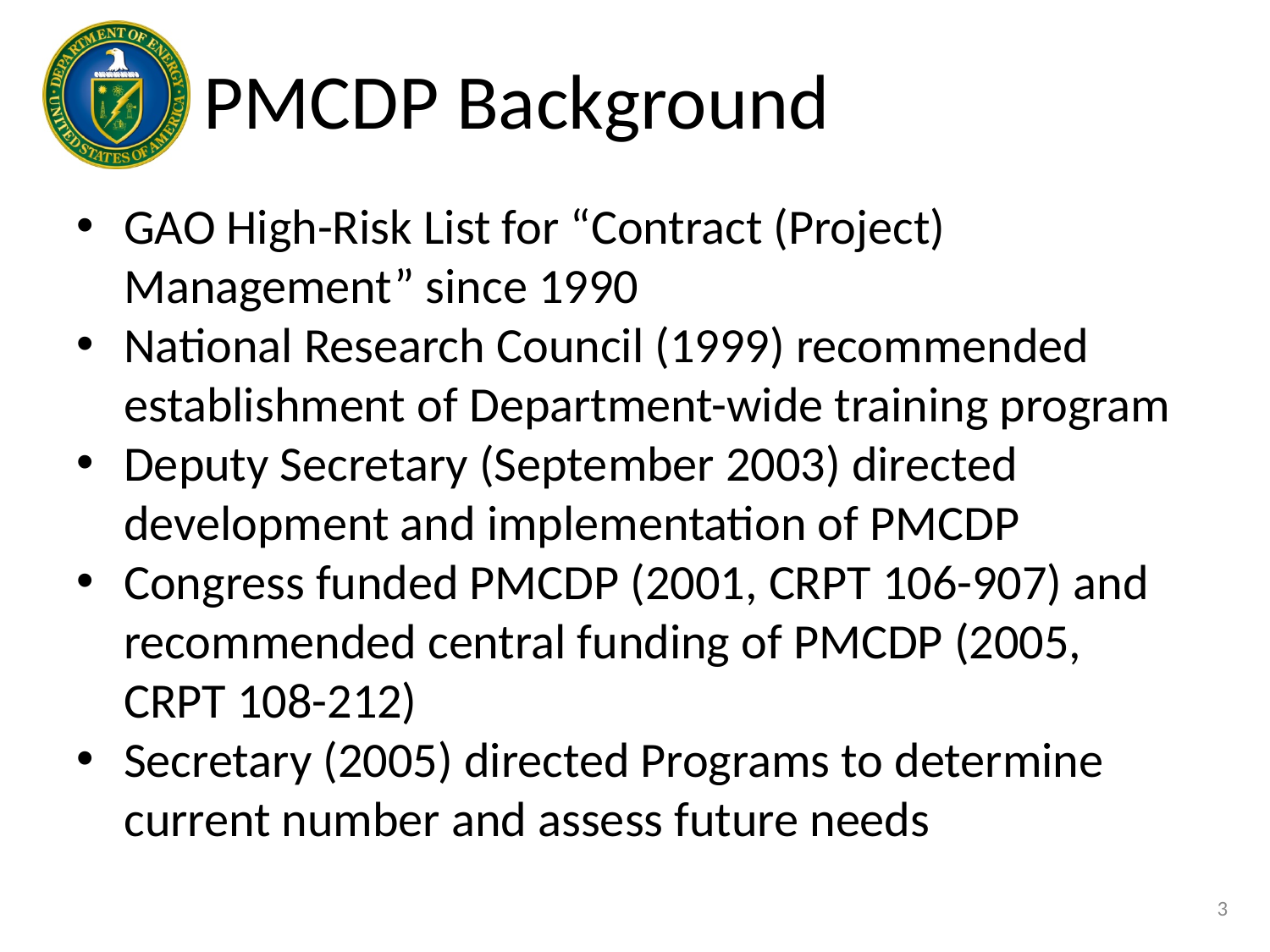

# PMCDP Background
GAO High-Risk List for “Contract (Project) Management” since 1990
National Research Council (1999) recommended establishment of Department-wide training program
Deputy Secretary (September 2003) directed development and implementation of PMCDP
Congress funded PMCDP (2001, CRPT 106-907) and recommended central funding of PMCDP (2005, CRPT 108-212)
Secretary (2005) directed Programs to determine current number and assess future needs

3